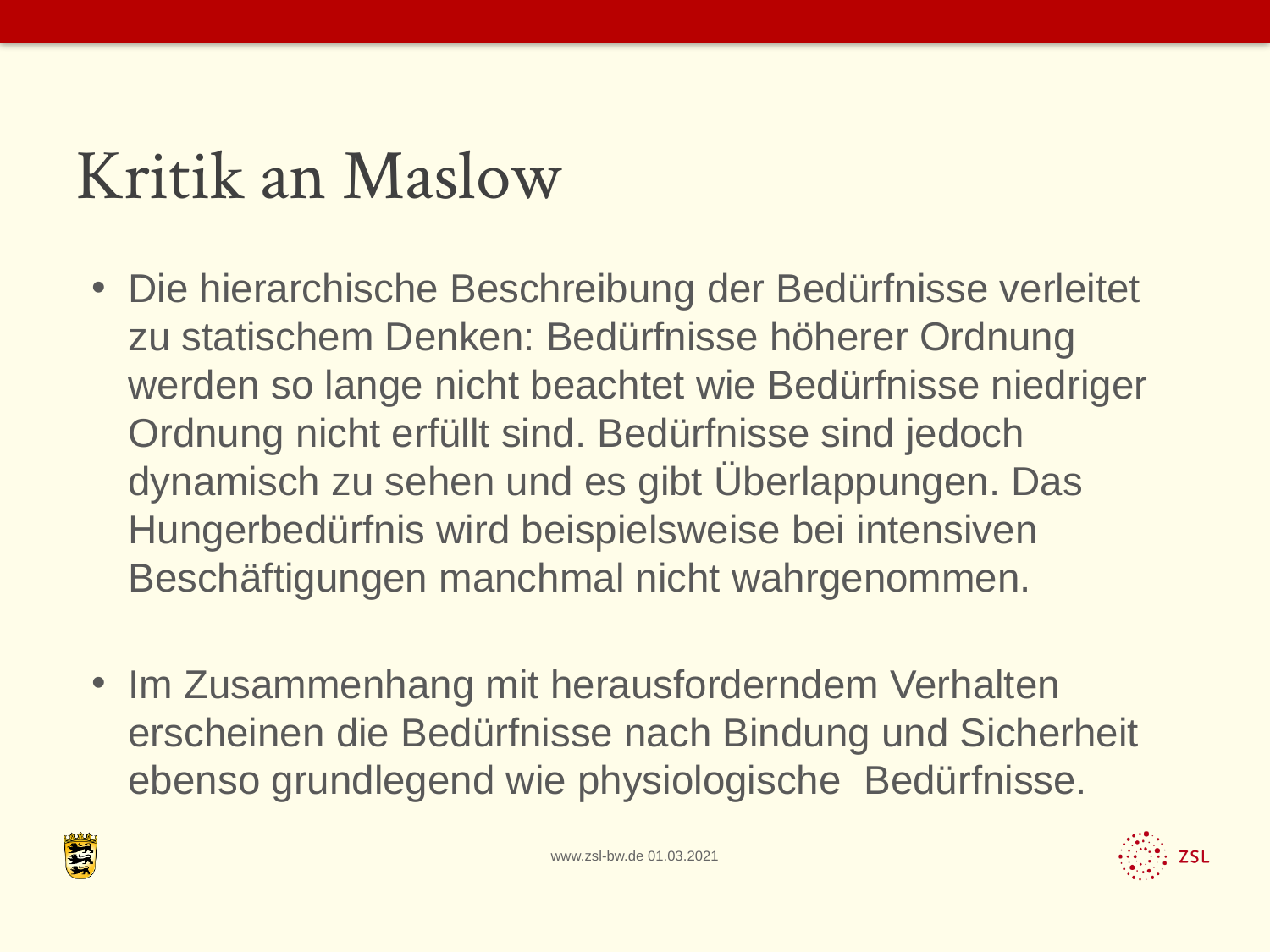

# Kritik an Maslow
Die hierarchische Beschreibung der Bedürfnisse verleitet zu statischem Denken: Bedürfnisse höherer Ordnung werden so lange nicht beachtet wie Bedürfnisse niedriger Ordnung nicht erfüllt sind. Bedürfnisse sind jedoch dynamisch zu sehen und es gibt Überlappungen. Das Hungerbedürfnis wird beispielsweise bei intensiven Beschäftigungen manchmal nicht wahrgenommen.

Im Zusammenhang mit herausforderndem Verhalten erscheinen die Bedürfnisse nach Bindung und Sicherheit ebenso grundlegend wie physiologische  Bedürfnisse.